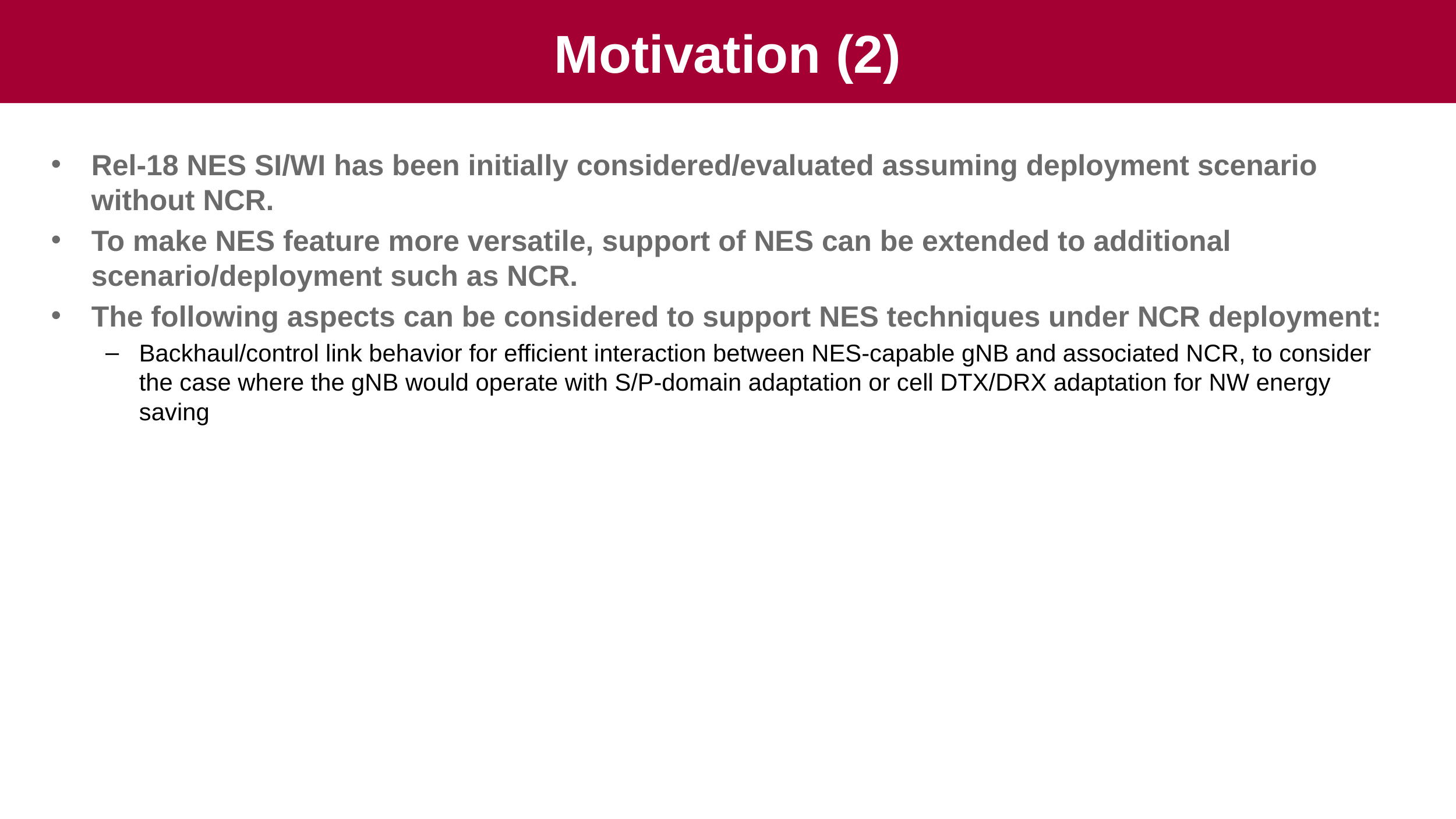

# Motivation (2)
Rel-18 NES SI/WI has been initially considered/evaluated assuming deployment scenario without NCR.
To make NES feature more versatile, support of NES can be extended to additional scenario/deployment such as NCR.
The following aspects can be considered to support NES techniques under NCR deployment:
Backhaul/control link behavior for efficient interaction between NES-capable gNB and associated NCR, to consider the case where the gNB would operate with S/P-domain adaptation or cell DTX/DRX adaptation for NW energy saving